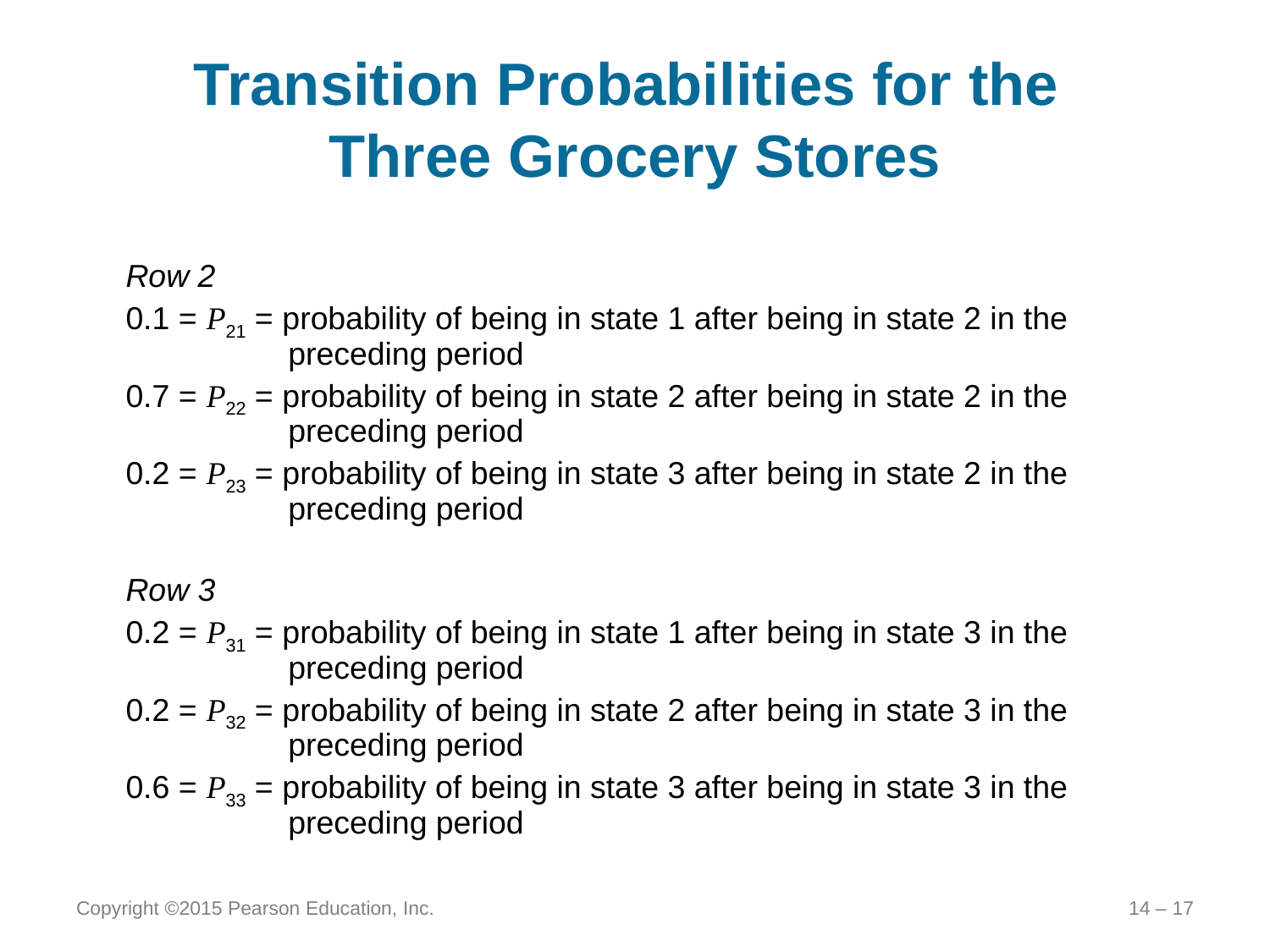

# Transition Probabilities for the Three Grocery Stores
Row 2
0.1 = P21 = probability of being in state 1 after being in state 2 in the preceding period
0.7 = P22 = probability of being in state 2 after being in state 2 in the preceding period
0.2 = P23 = probability of being in state 3 after being in state 2 in the preceding period
Row 3
0.2 = P31 = probability of being in state 1 after being in state 3 in the preceding period
0.2 = P32 = probability of being in state 2 after being in state 3 in the preceding period
0.6 = P33 = probability of being in state 3 after being in state 3 in the preceding period
Copyright ©2015 Pearson Education, Inc.
14 – 17